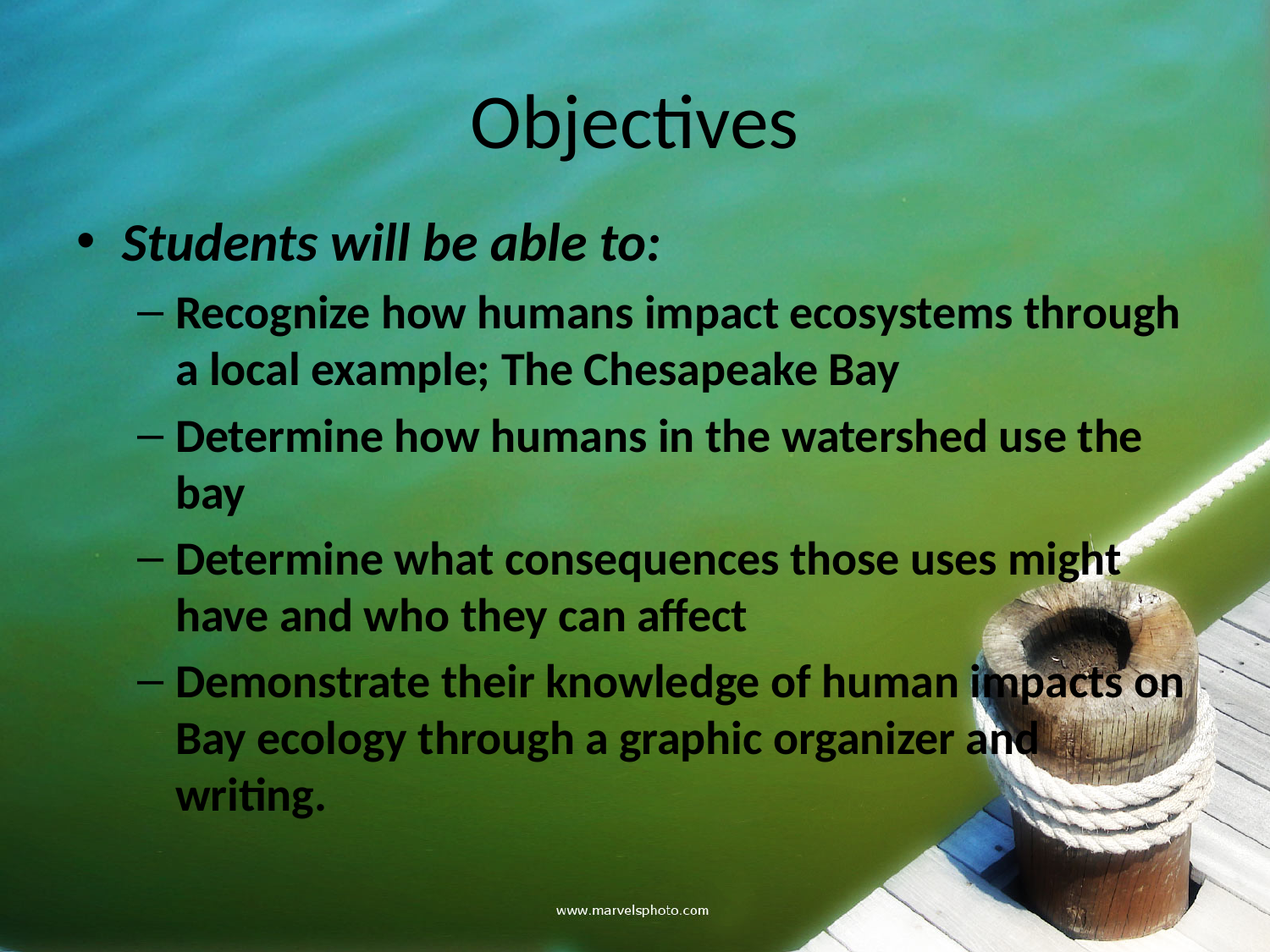

# Objectives
Students will be able to:
Recognize how humans impact ecosystems through a local example; The Chesapeake Bay
Determine how humans in the watershed use the bay
Determine what consequences those uses might have and who they can affect
Demonstrate their knowledge of human impacts on Bay ecology through a graphic organizer and writing.